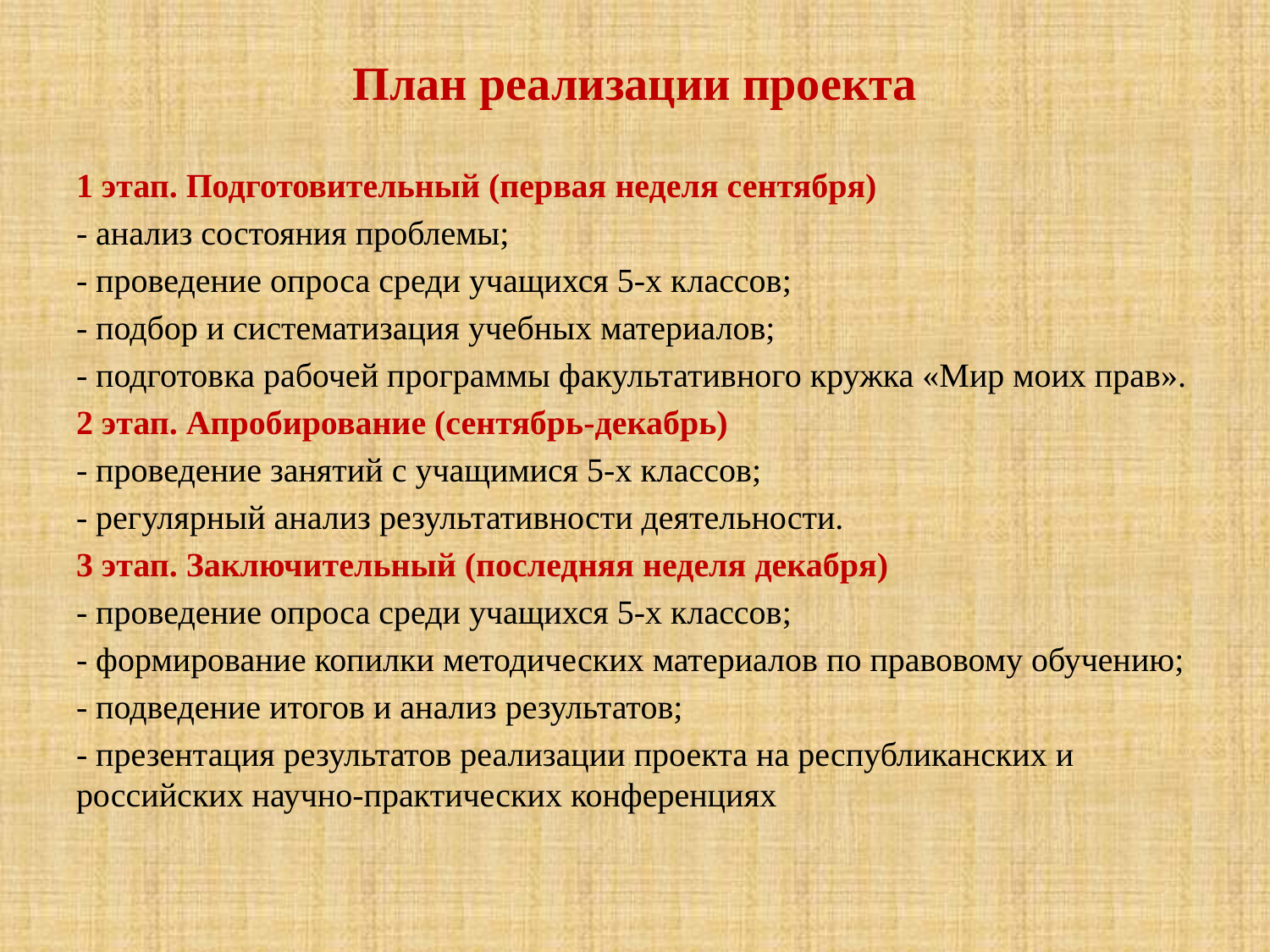

План реализации проекта

1 этап. Подготовительный (первая неделя сентября)
- анализ состояния проблемы;
- проведение опроса среди учащихся 5-х классов;
- подбор и систематизация учебных материалов;
- подготовка рабочей программы факультативного кружка «Мир моих прав».
2 этап. Апробирование (сентябрь-декабрь)
- проведение занятий с учащимися 5-х классов;
- регулярный анализ результативности деятельности.
3 этап. Заключительный (последняя неделя декабря)
- проведение опроса среди учащихся 5-х классов;
- формирование копилки методических материалов по правовому обучению;
- подведение итогов и анализ результатов;
- презентация результатов реализации проекта на республиканских и российских научно-практических конференциях